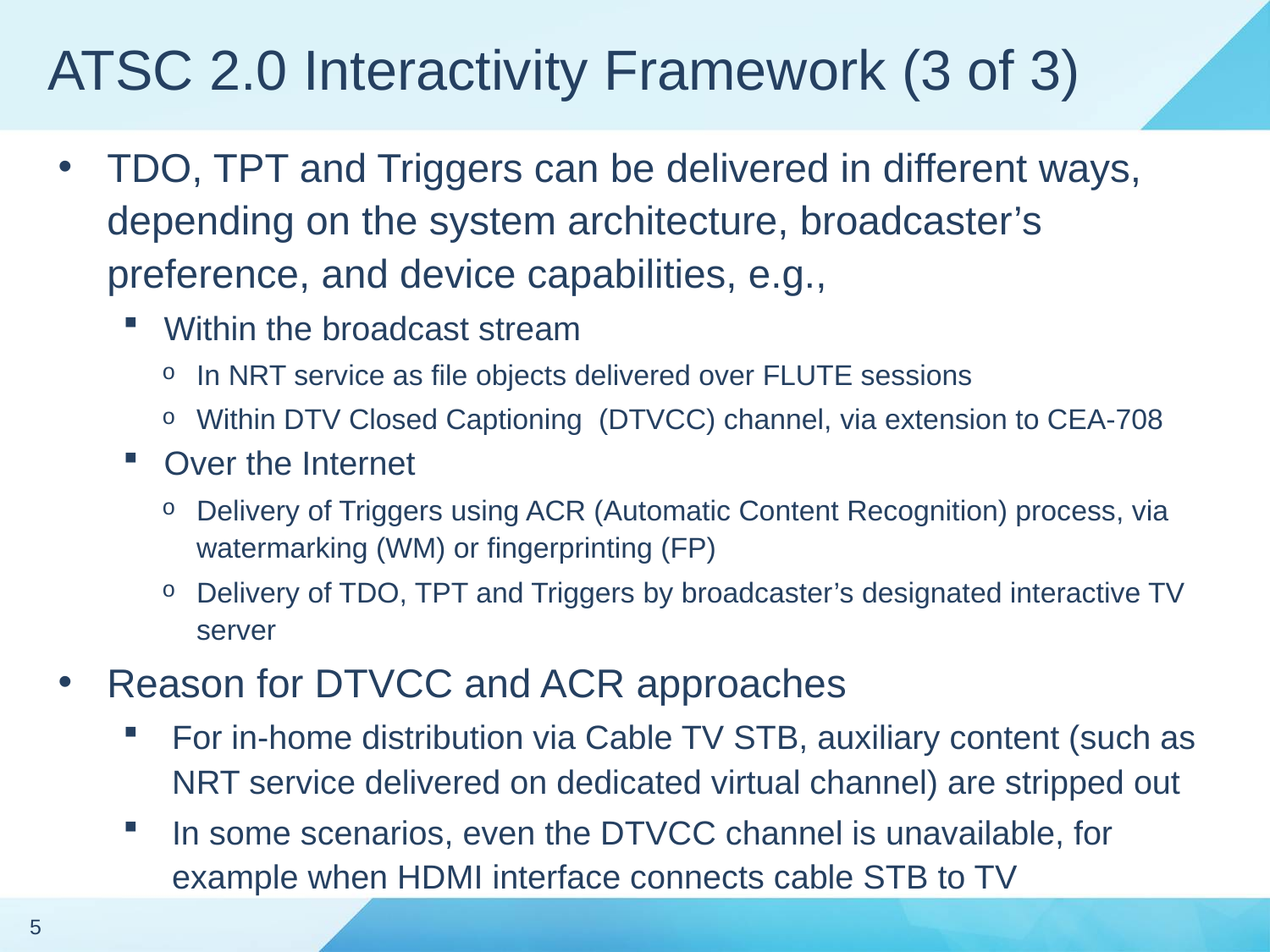

# ATSC 2.0 Interactivity Framework (3 of 3)
TDO, TPT and Triggers can be delivered in different ways, depending on the system architecture, broadcaster’s preference, and device capabilities, e.g.,
Within the broadcast stream
In NRT service as file objects delivered over FLUTE sessions
Within DTV Closed Captioning  (DTVCC) channel, via extension to CEA-708
Over the Internet
Delivery of Triggers using ACR (Automatic Content Recognition) process, via watermarking (WM) or fingerprinting (FP)
Delivery of TDO, TPT and Triggers by broadcaster’s designated interactive TV server
Reason for DTVCC and ACR approaches
For in-home distribution via Cable TV STB, auxiliary content (such as NRT service delivered on dedicated virtual channel) are stripped out
In some scenarios, even the DTVCC channel is unavailable, for example when HDMI interface connects cable STB to TV

5